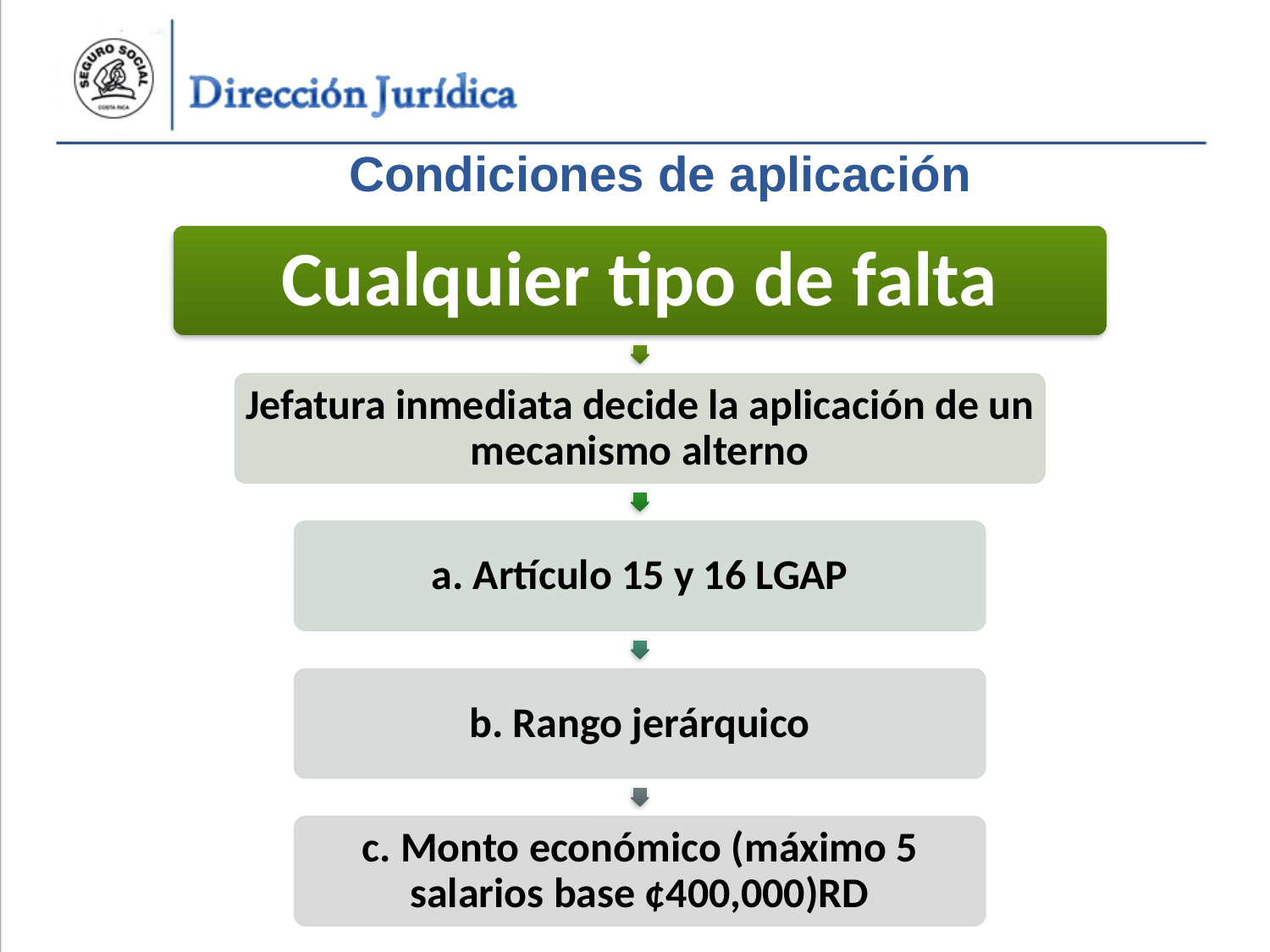

Condiciones de aplicación
Cualquier tipo de falta
Jefatura inmediata decide la aplicación de un mecanismo alterno
a. Artículo 15 y 16 LGAP
b. Rango jerárquico
c. Monto económico (máximo 5 salarios base ¢400,000)RD